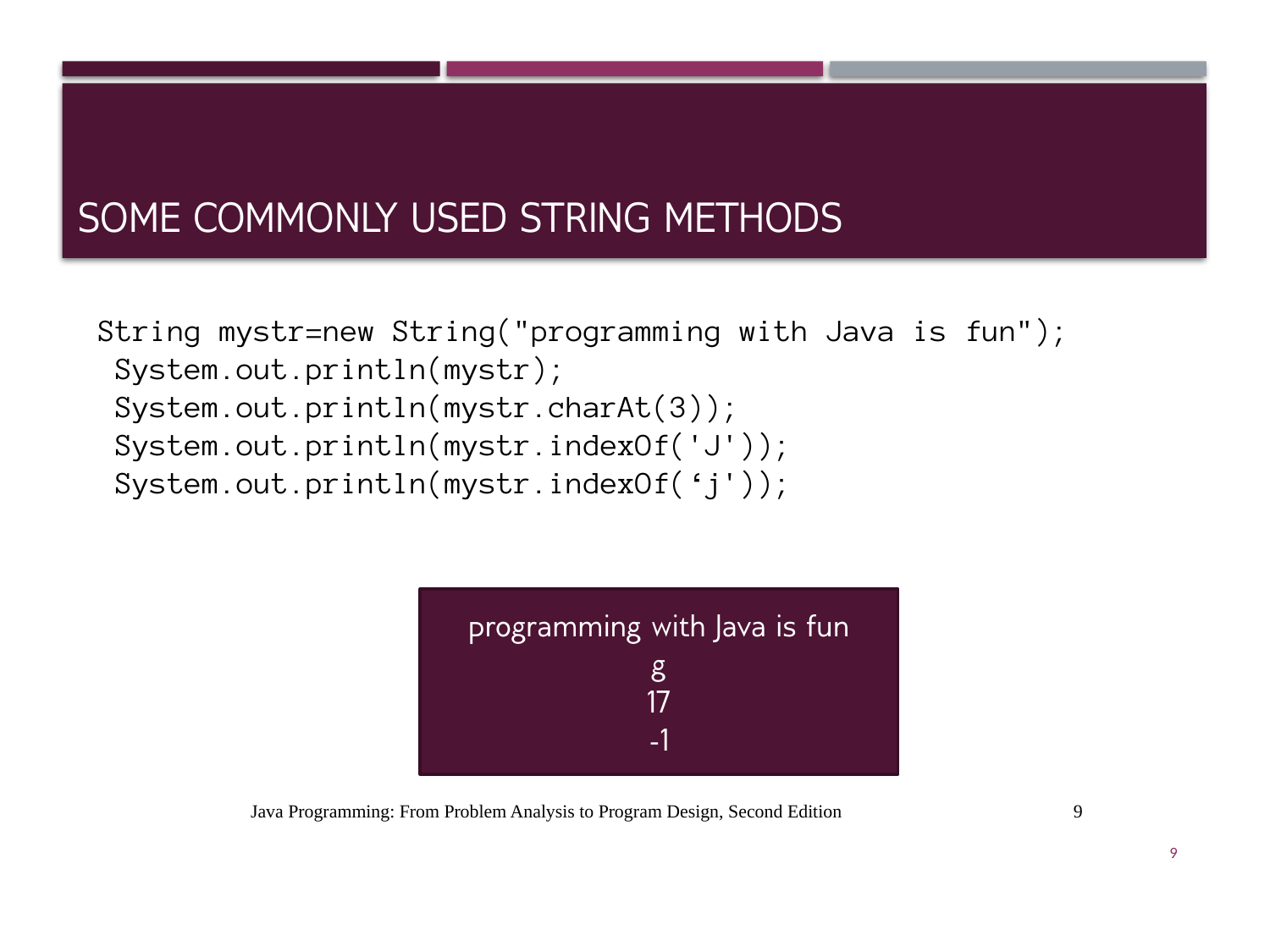

# Some Commonly Used String Methods
String mystr=new String("programming with Java is fun");
 System.out.println(mystr);
 System.out.println(mystr.charAt(3));
 System.out.println(mystr.indexOf('J'));
 System.out.println(mystr.indexOf(‘j'));

programming with Java is fun
g
17
-1
Java Programming: From Problem Analysis to Program Design, Second Edition
9
9